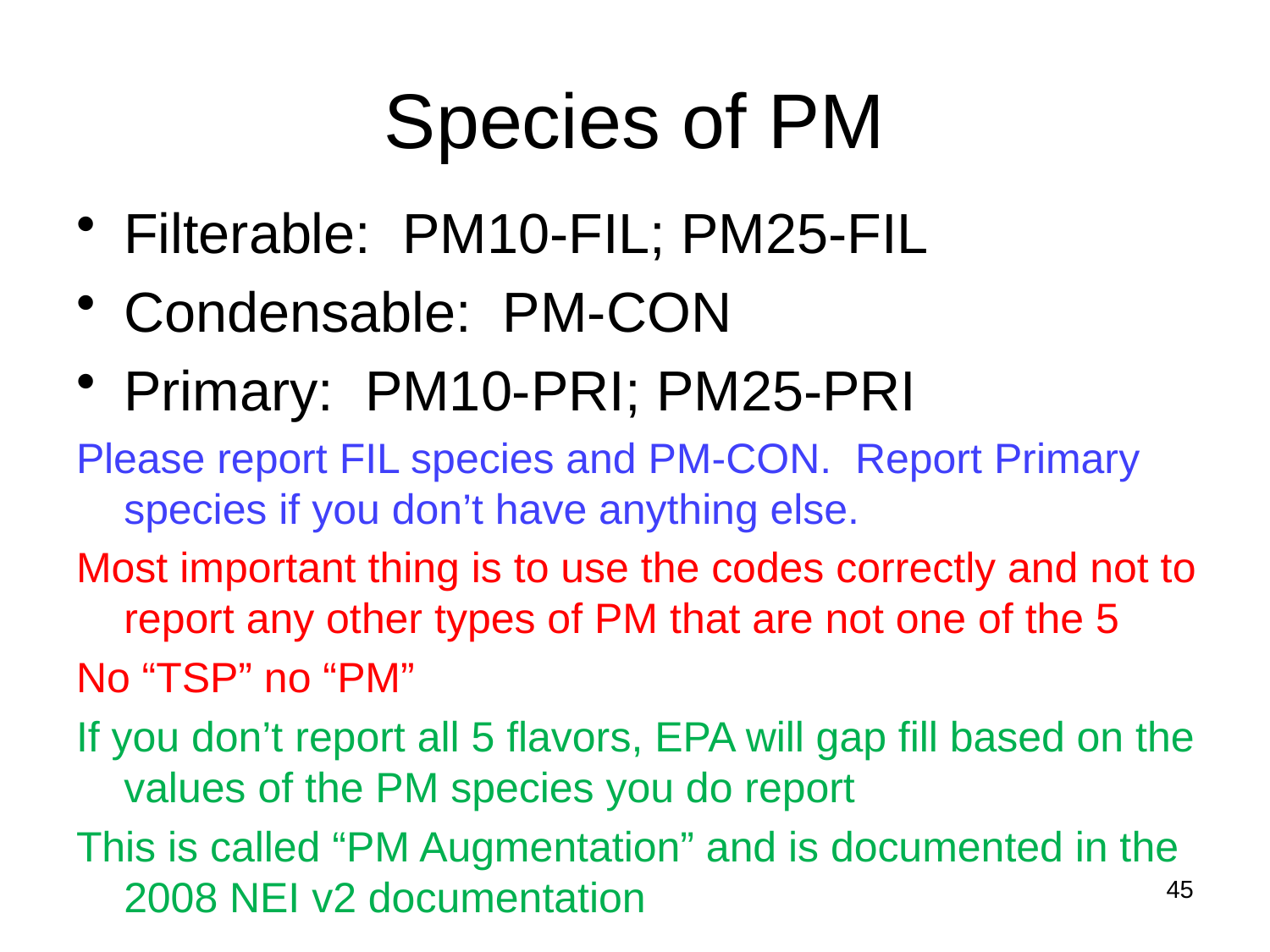

# Species of PM

Filterable:  PM10-FIL; PM25-FIL
Condensable:  PM-CON
Primary:  PM10-PRI; PM25-PRI
Please report FIL species and PM-CON.  Report Primary species if you don’t have anything else.
Most important thing is to use the codes correctly and not to report any other types of PM that are not one of the 5
No “TSP” no “PM”
If you don’t report all 5 flavors, EPA will gap fill based on the values of the PM species you do report
This is called “PM Augmentation” and is documented in the 2008 NEI v2 documentation

45